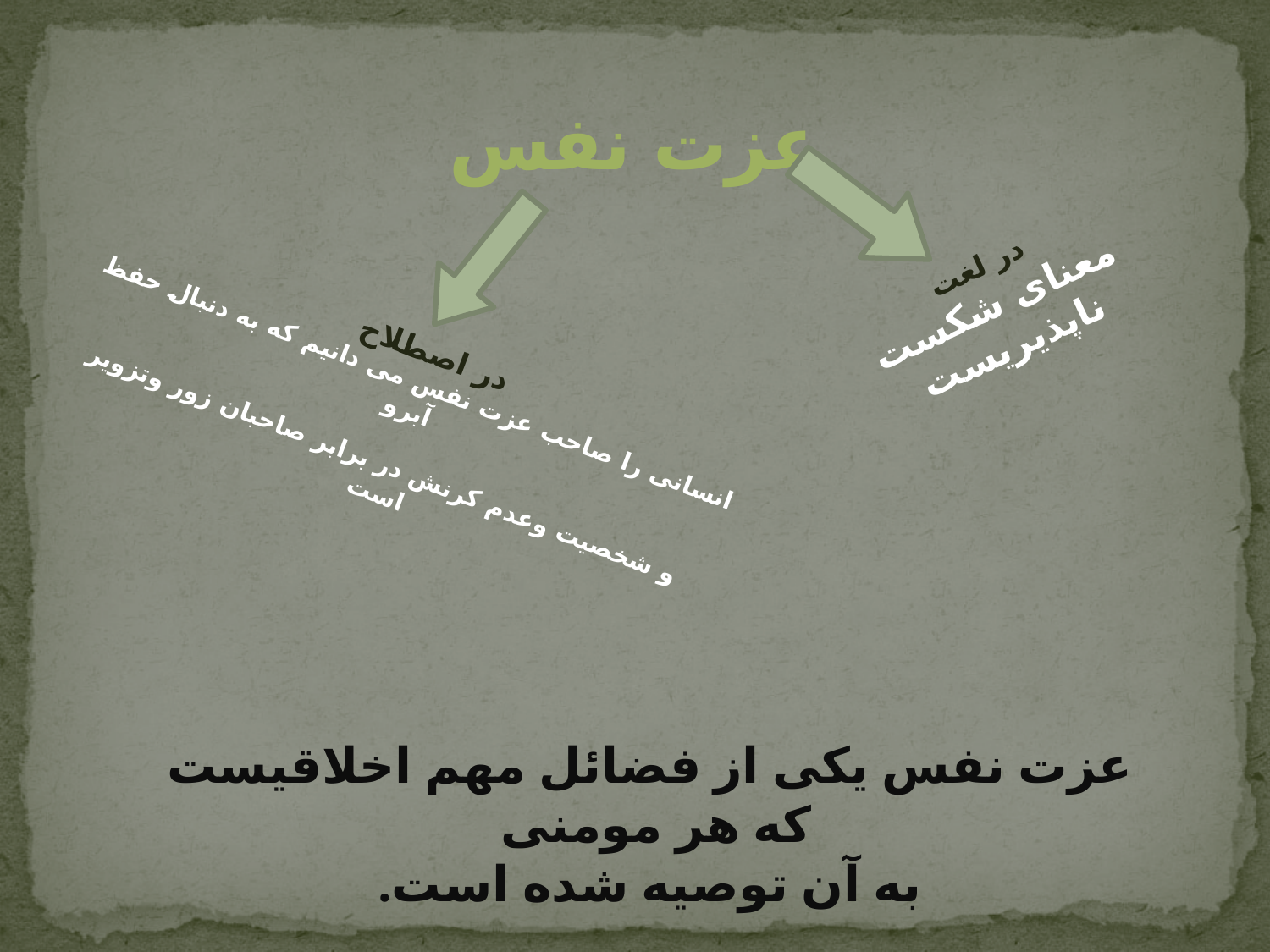

# عزت نفس

در لغت
معنای شکست ناپذیریست
در اصطلاح
انسانی را صاحب عزت نفس می دانیم که به دنبال حفظ آبرو

 و شخصیت وعدم کرنش در برابر صاحبان زور وتزویر است

عزت نفس یکی از فضائل مهم اخلاقیست که هر مومنی
به آن توصیه شده است.